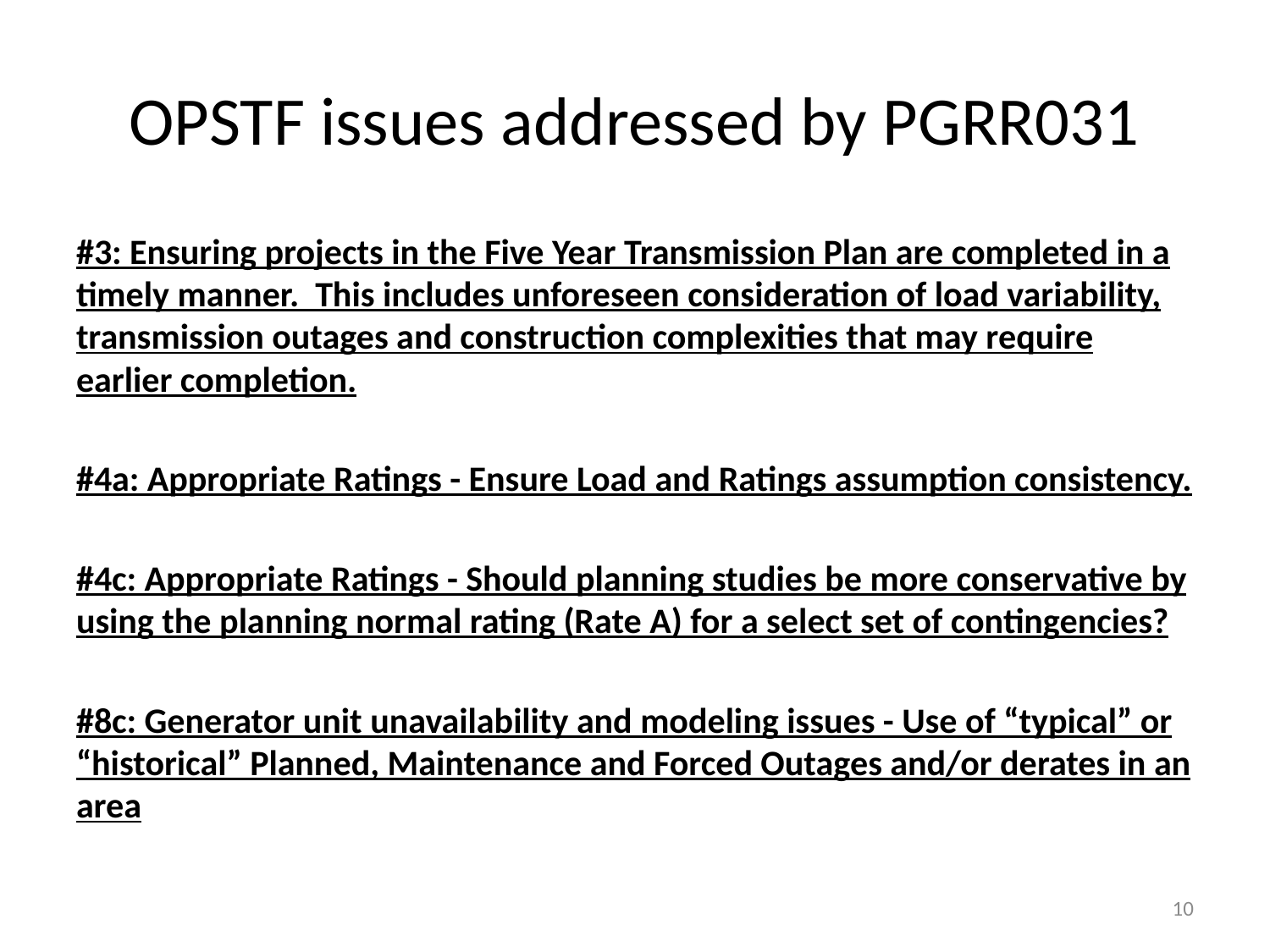

# OPSTF issues addressed by PGRR031
#3: Ensuring projects in the Five Year Transmission Plan are completed in a timely manner.  This includes unforeseen consideration of load variability, transmission outages and construction complexities that may require earlier completion.

#4a: Appropriate Ratings - Ensure Load and Ratings assumption consistency.

#4c: Appropriate Ratings - Should planning studies be more conservative by using the planning normal rating (Rate A) for a select set of contingencies?

#8c: Generator unit unavailability and modeling issues - Use of “typical” or “historical” Planned, Maintenance and Forced Outages and/or derates in an area
10